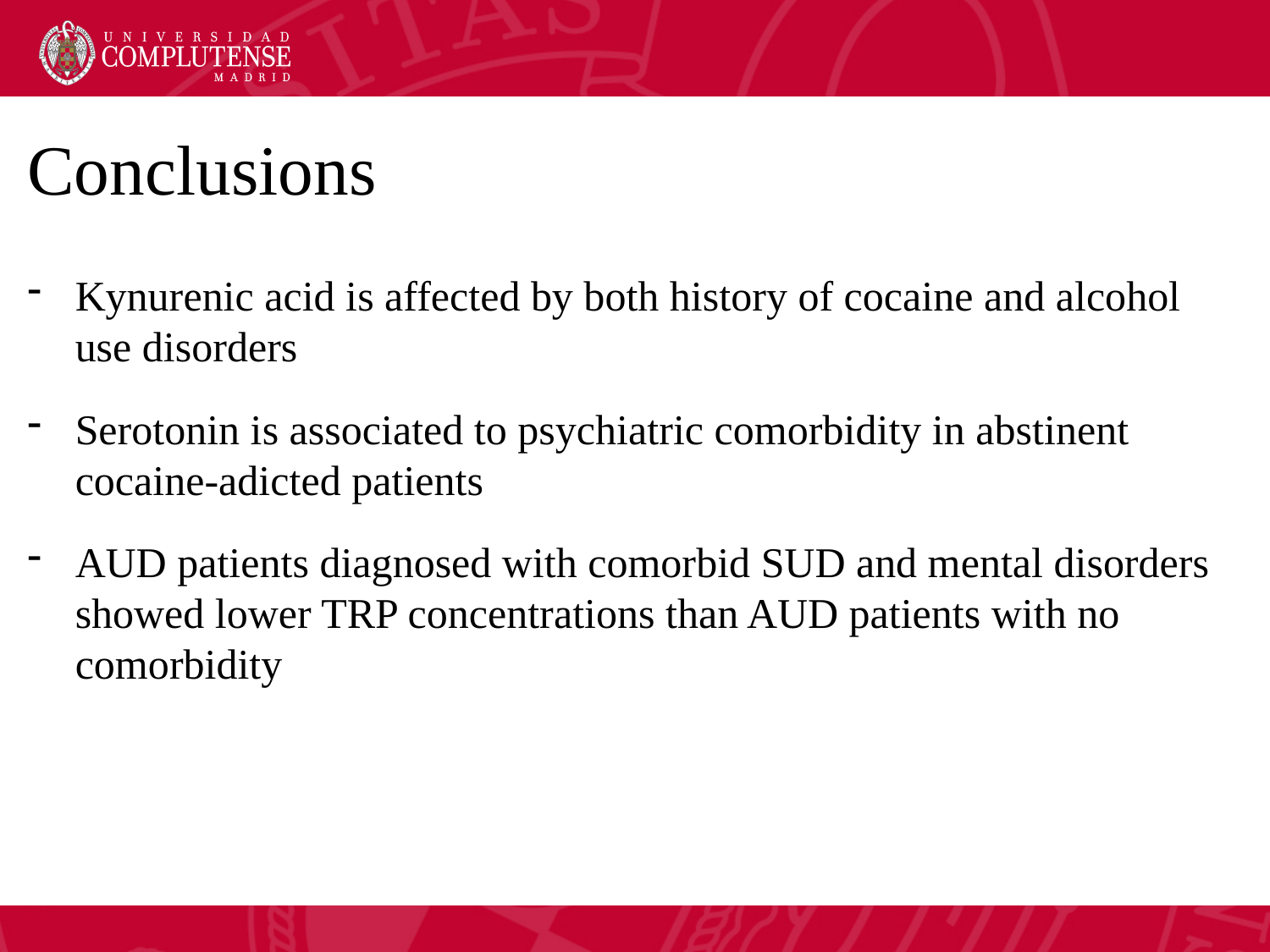

Conclusions
Kynurenic acid is affected by both history of cocaine and alcohol use disorders
Serotonin is associated to psychiatric comorbidity in abstinent cocaine-adicted patients
AUD patients diagnosed with comorbid SUD and mental disorders showed lower TRP concentrations than AUD patients with no comorbidity